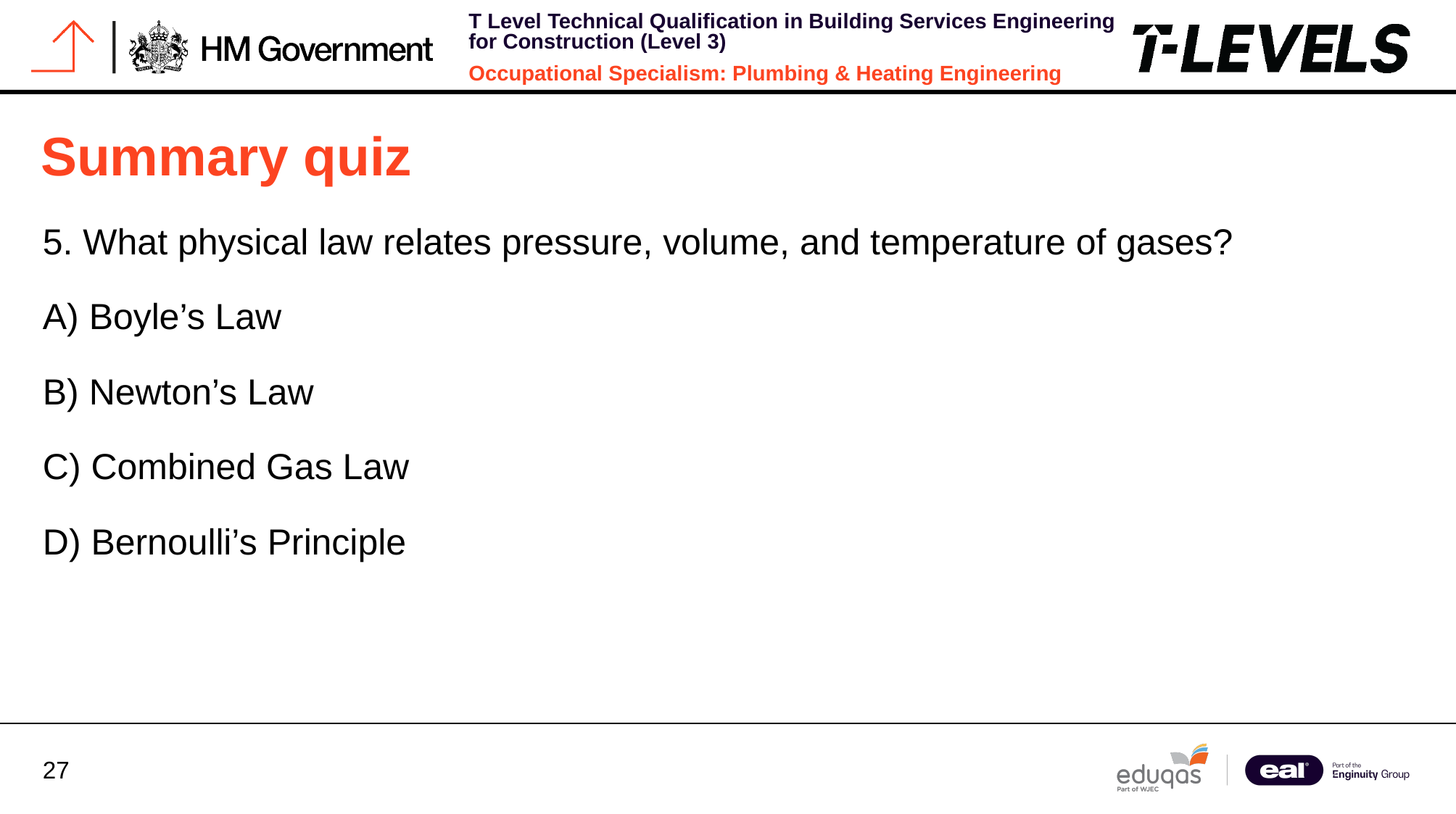

# Summary quiz
5. What physical law relates pressure, volume, and temperature of gases?
A) Boyle’s Law
B) Newton’s Law
C) Combined Gas Law
D) Bernoulli’s Principle